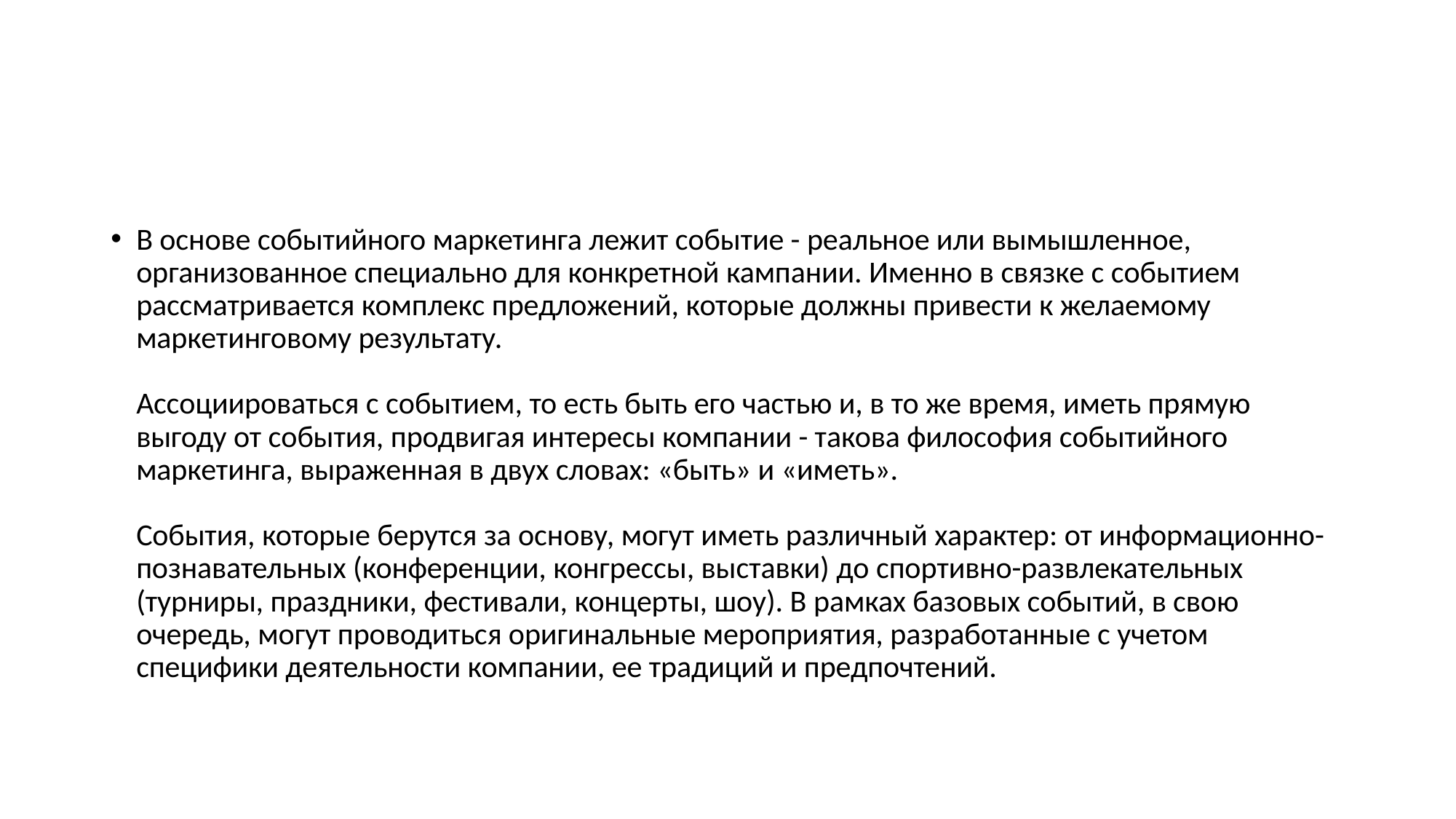

#
В основе событийного маркетинга лежит событие - реальное или вымышленное, организованное специально для конкретной кампании. Именно в связке с событием рассматривается комплекс предложений, которые должны привести к желаемому маркетинговому результату.
Ассоциироваться с событием, то есть быть его частью и, в то же время, иметь прямую выгоду от события, продвигая интересы компании - такова философия событийного маркетинга, выраженная в двух словах: «быть» и «иметь».
События, которые берутся за основу, могут иметь различный характер: от информационно-познавательных (конференции, конгрессы, выставки) до спортивно-развлекательных (турниры, праздники, фестивали, концерты, шоу). В рамках базовых событий, в свою очередь, могут проводиться оригинальные мероприятия, разработанные с учетом специфики деятельности компании, ее традиций и предпочтений.